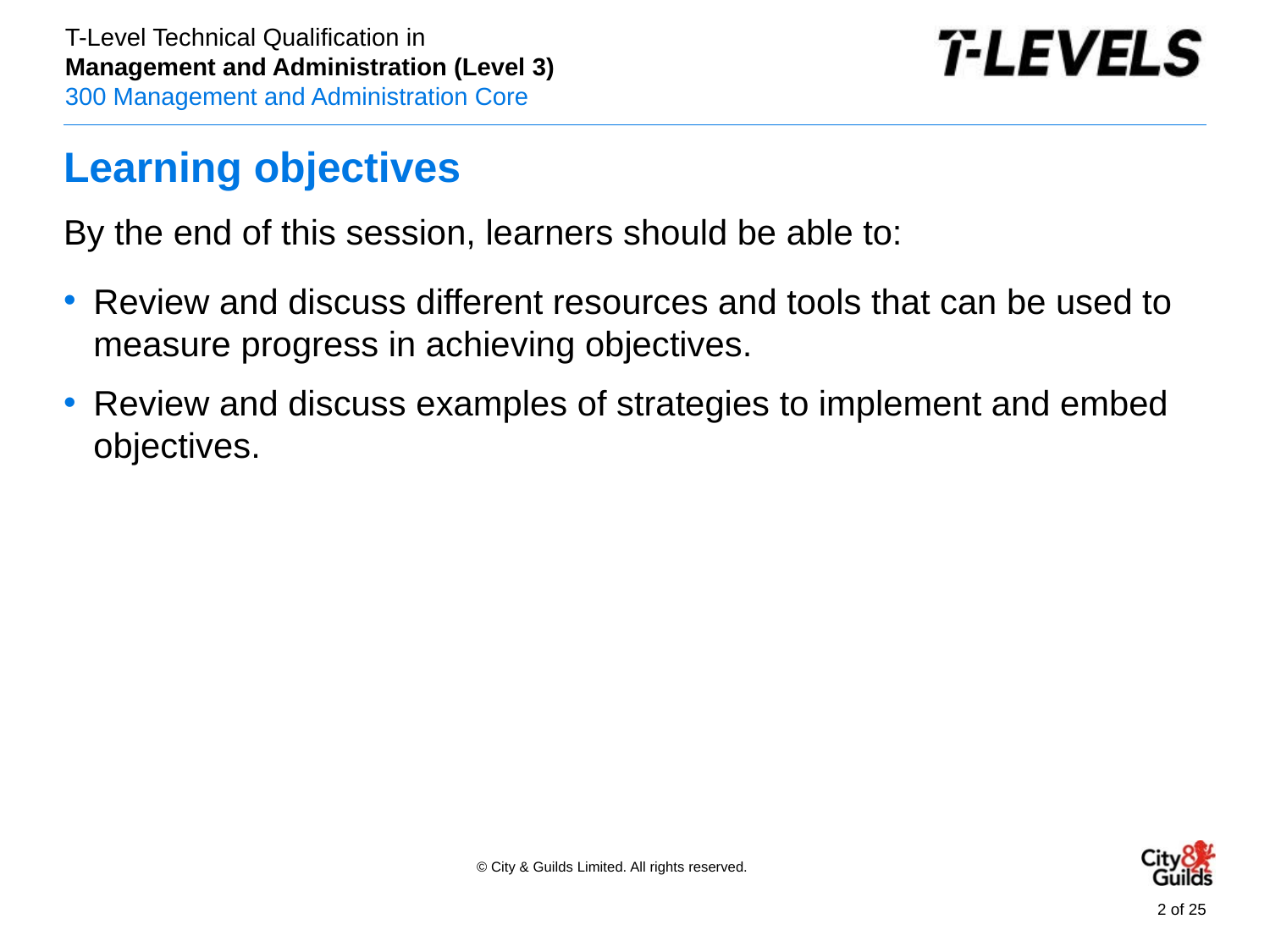

# Learning objectives
By the end of this session, learners should be able to:
Review and discuss different resources and tools that can be used to measure progress in achieving objectives.
Review and discuss examples of strategies to implement and embed objectives.